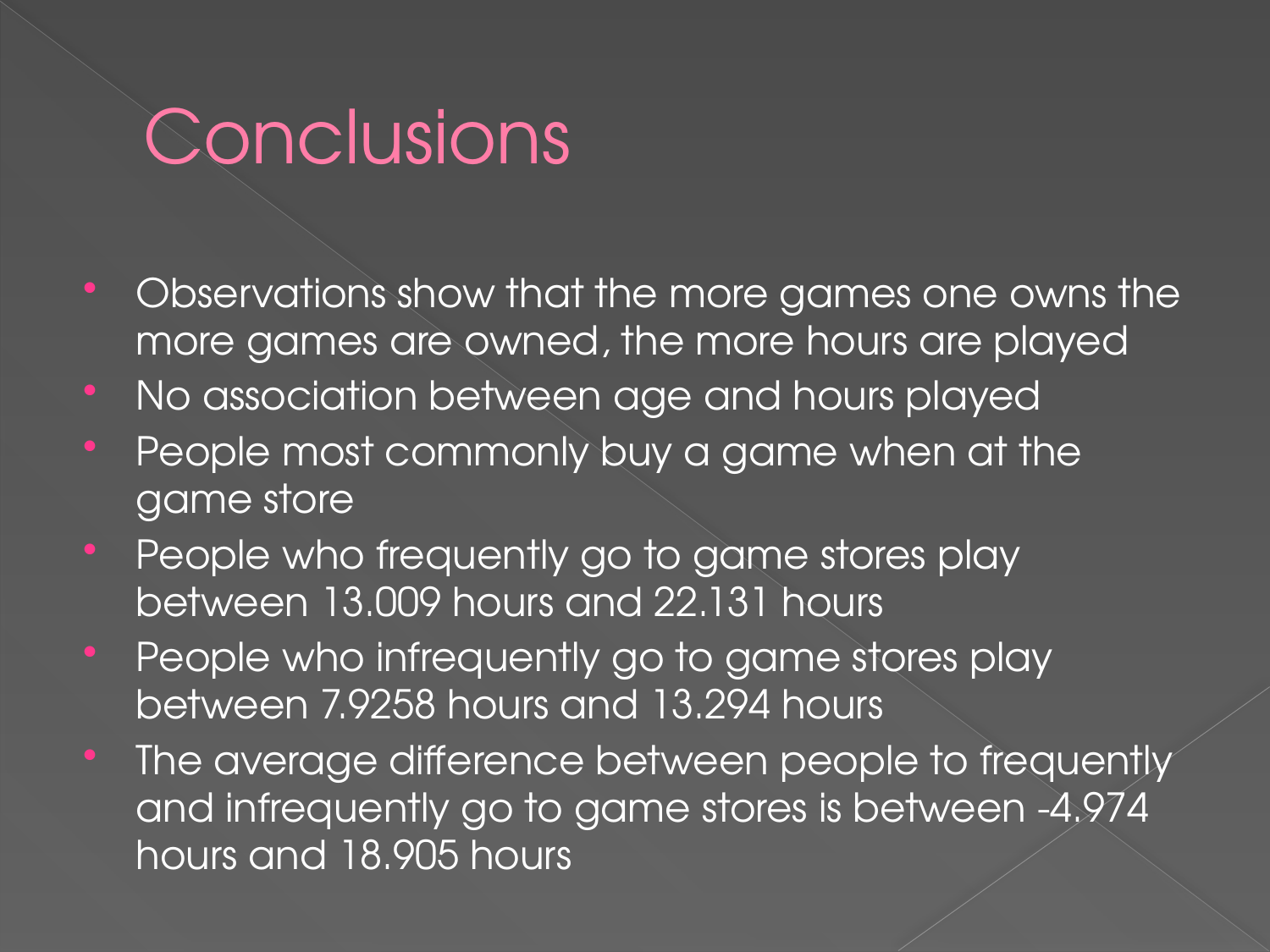

# Conclusions
Observations show that the more games one owns the more games are owned, the more hours are played
No association between age and hours played
People most commonly buy a game when at the game store
People who frequently go to game stores play between 13.009 hours and 22.131 hours
People who infrequently go to game stores play between 7.9258 hours and 13.294 hours
The average difference between people to frequently and infrequently go to game stores is between -4.974 hours and 18.905 hours